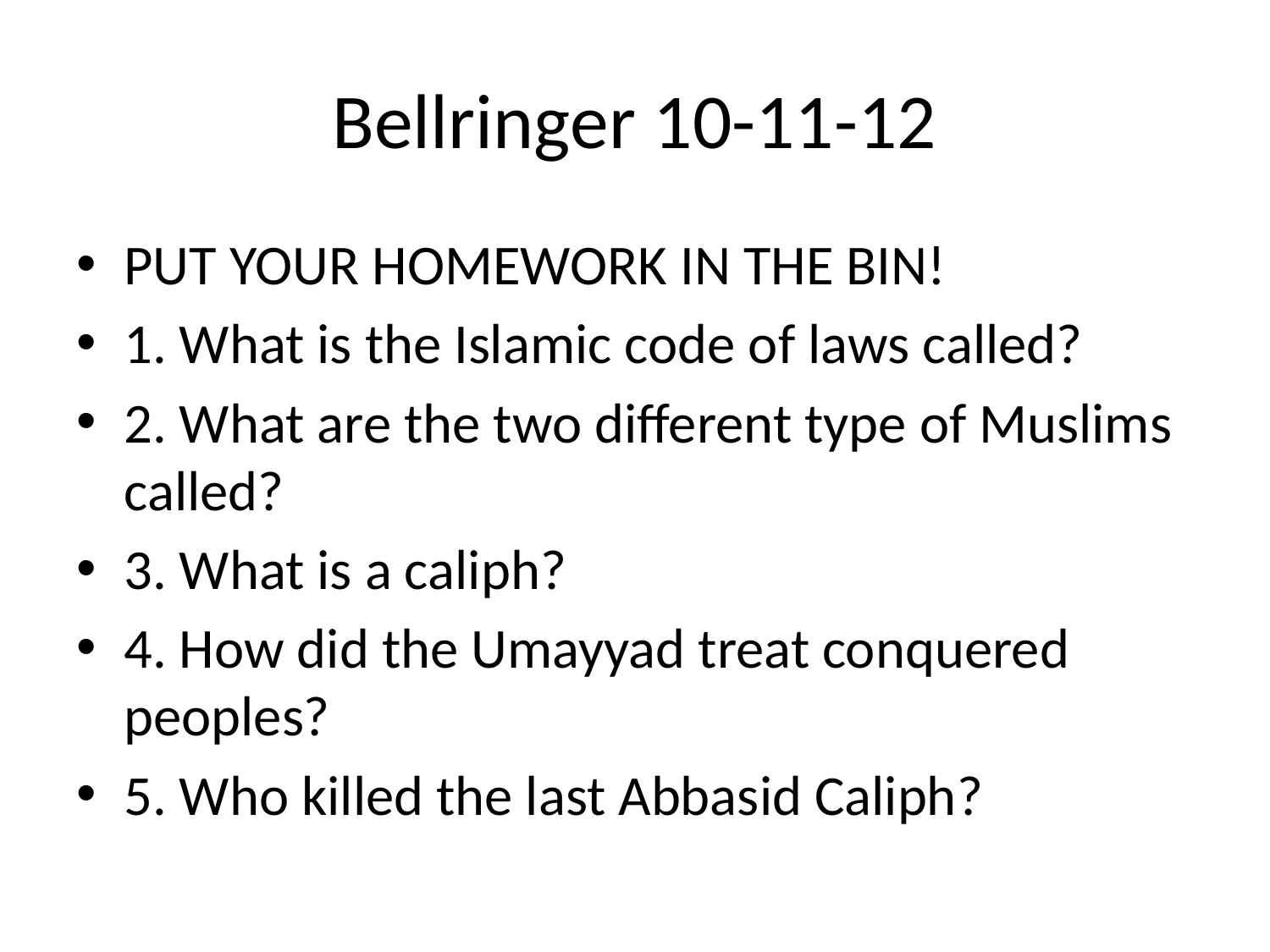

# Bellringer 10-11-12
PUT YOUR HOMEWORK IN THE BIN!
1. What is the Islamic code of laws called?
2. What are the two different type of Muslims called?
3. What is a caliph?
4. How did the Umayyad treat conquered peoples?
5. Who killed the last Abbasid Caliph?